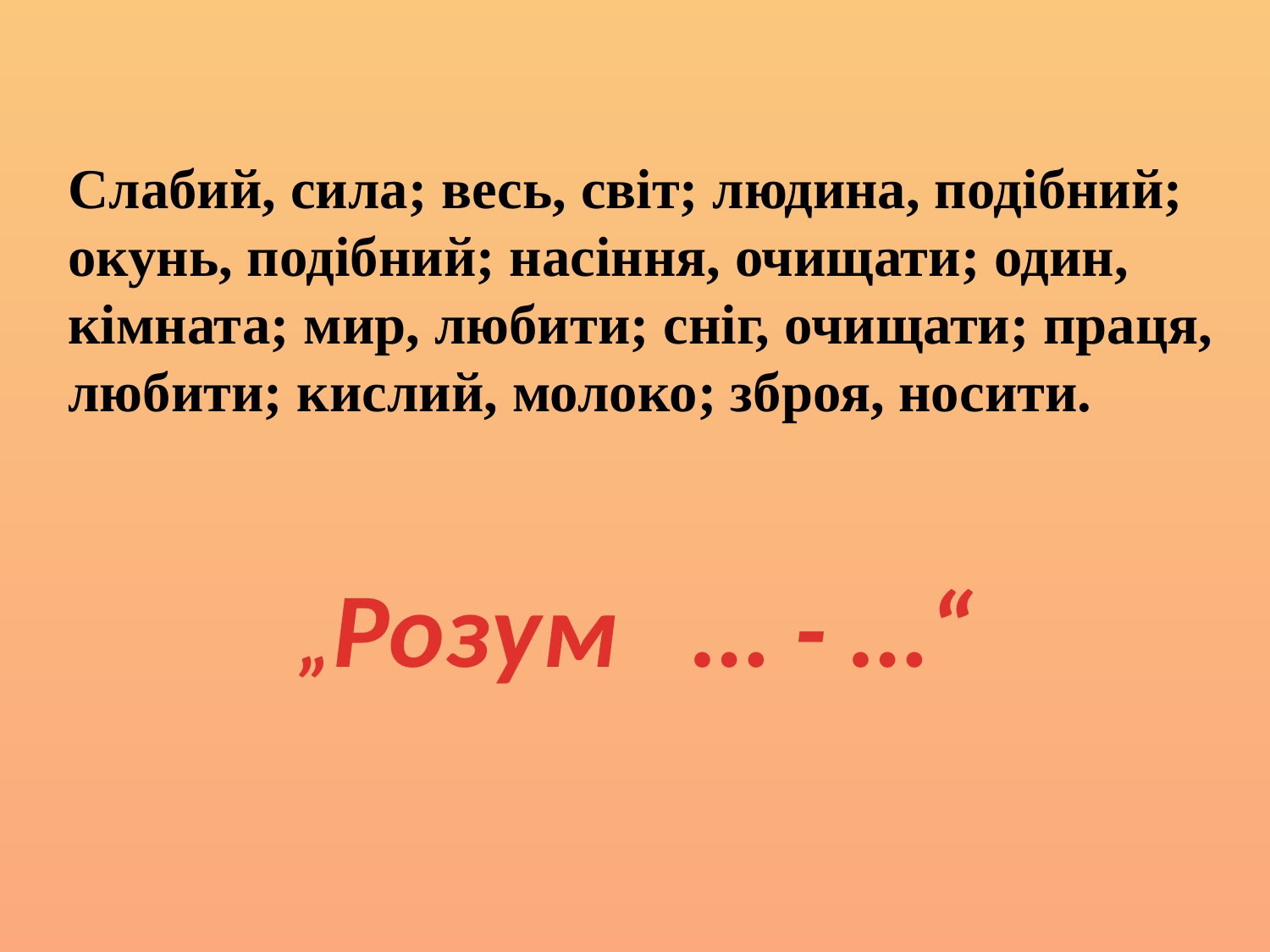

Слабий, сила; весь, світ; людина, подібний; окунь, подібний; насіння, очищати; один, кімната; мир, любити; сніг, очищати; праця, любити; кислий, молоко; зброя, носити.
# „Розум   … - …“